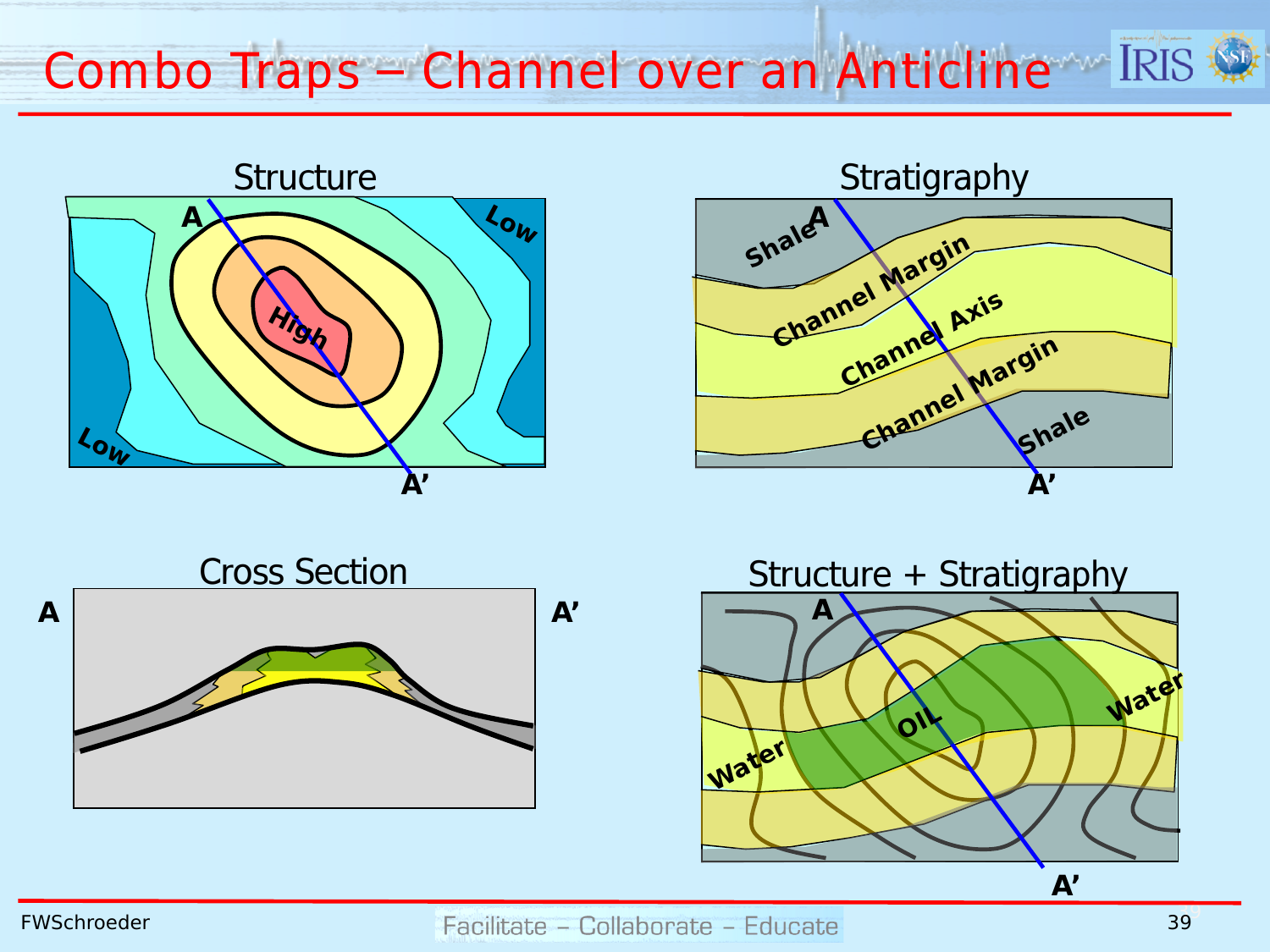

# Combo Traps – Channel over an Anticline
Structure
Stratigraphy
A
A

Low

Shale

Channel Margin
High
Channel Axis

Channel Margin

Shale
Low
A’
A’
Cross Section
A
A’

Structure + Stratigraphy
A

Water
OIL

Water

A’